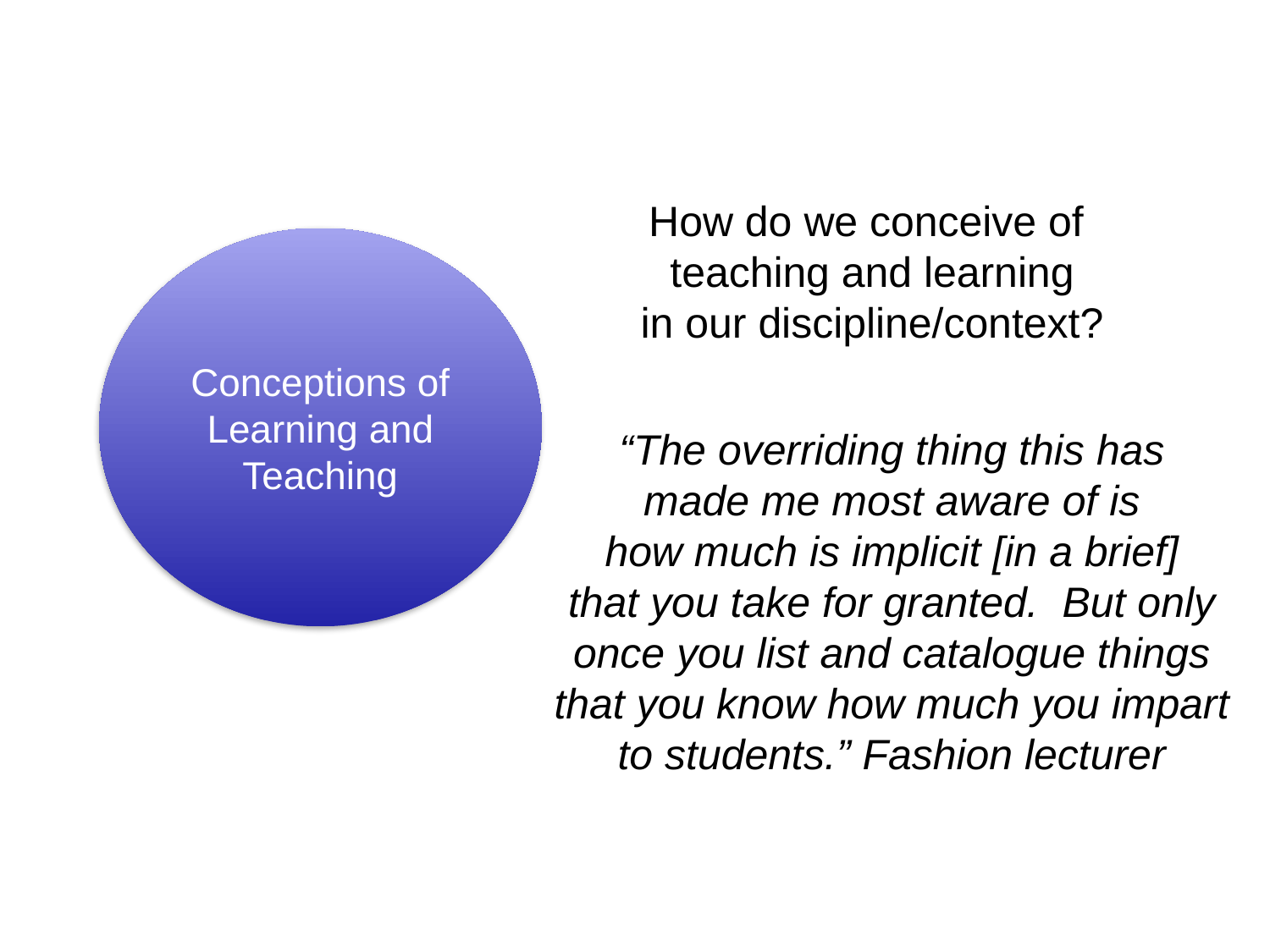

How do we conceive of
teaching and learning
in our discipline/context?
Conceptions of Learning and Teaching
“The overriding thing this has
made me most aware of is
how much is implicit [in a brief]
that you take for granted.  But only
once you list and catalogue things
that you know how much you impart
to students.” Fashion lecturer